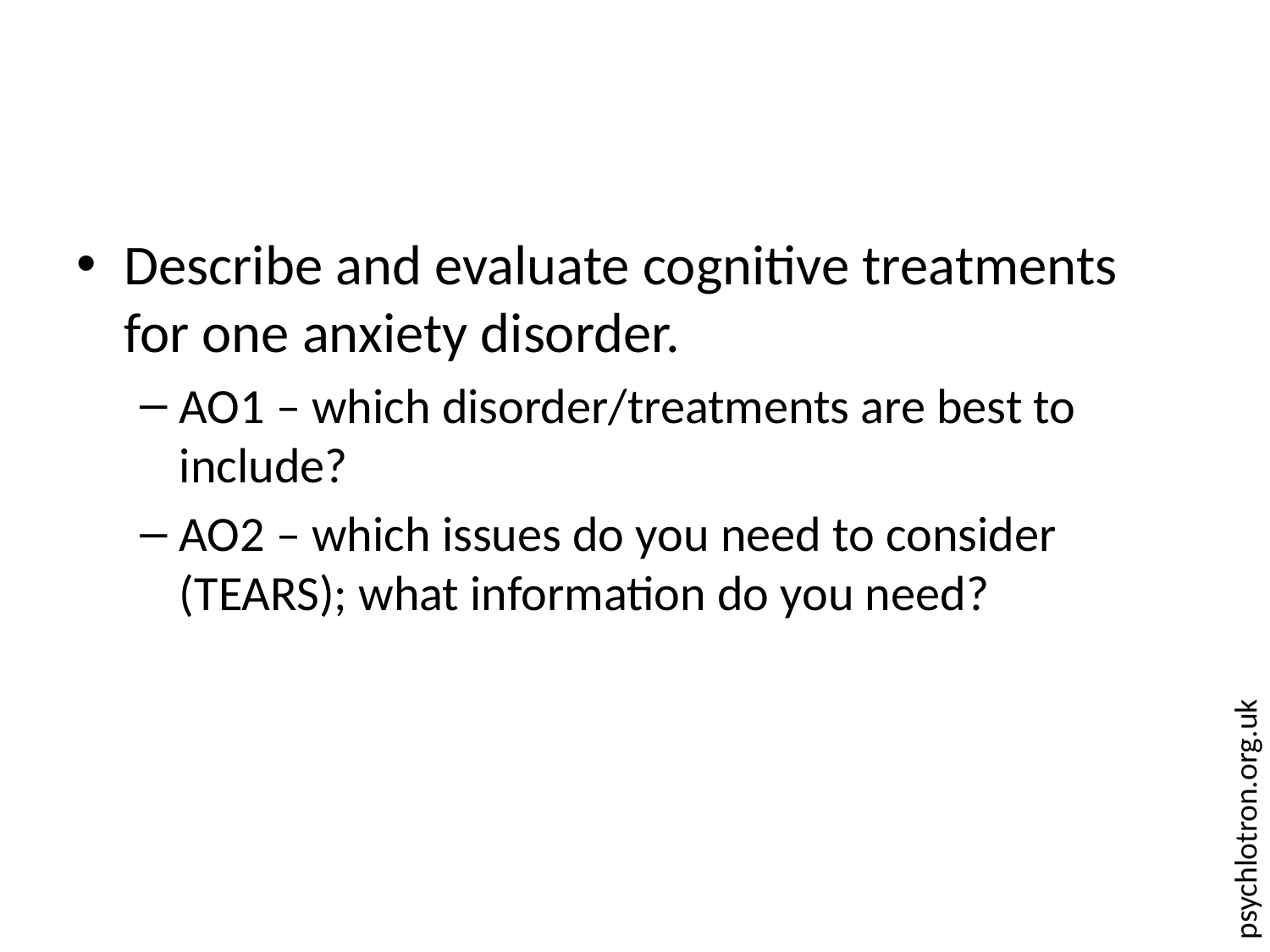

#
Describe and evaluate cognitive treatments for one anxiety disorder.
AO1 – which disorder/treatments are best to include?
AO2 – which issues do you need to consider (TEARS); what information do you need?